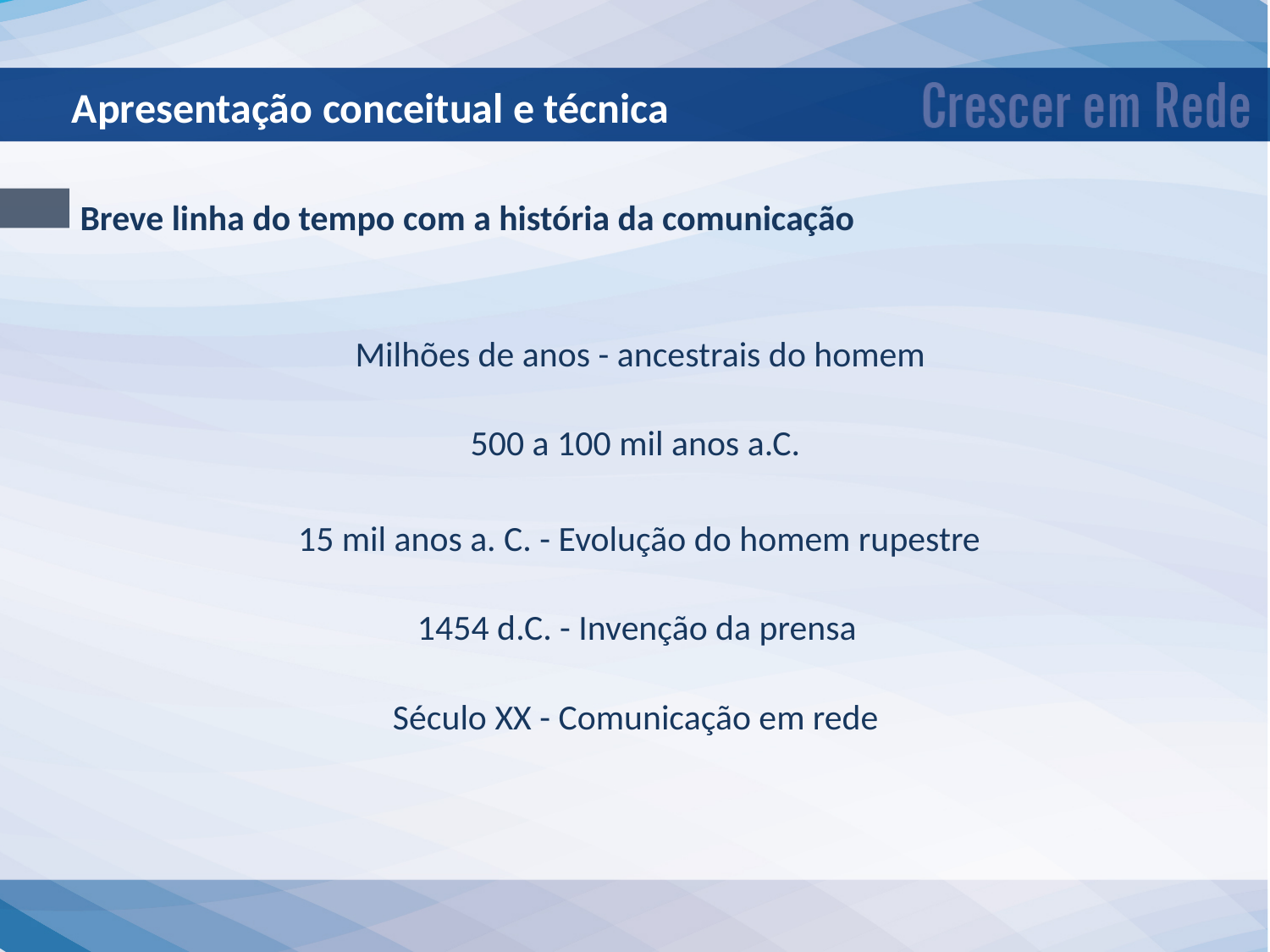

Apresentação conceitual e técnica
 Breve linha do tempo com a história da comunicação

Milhões de anos - ancestrais do homem
500 a 100 mil anos a.C.
15 mil anos a. C. - Evolução do homem rupestre
1454 d.C. - Invenção da prensa
Século XX - Comunicação em rede